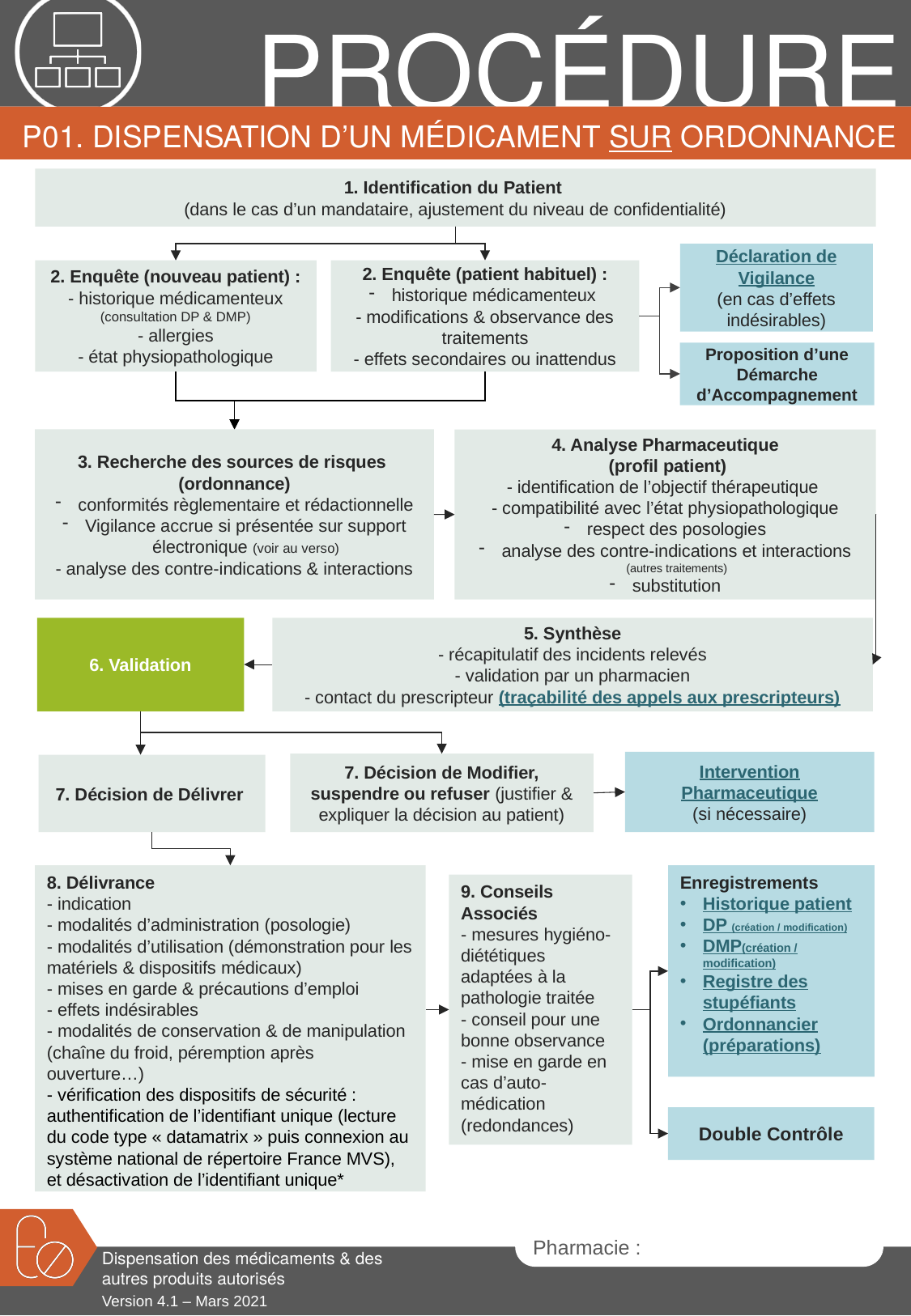

# P01. Dispensation d’un Médicament sur Ordonnance
1. Identification du Patient
(dans le cas d’un mandataire, ajustement du niveau de confidentialité)
Déclaration de Vigilance
(en cas d’effets indésirables)
2. Enquête (nouveau patient) :
- historique médicamenteux (consultation DP & DMP)
- allergies
- état physiopathologique
2. Enquête (patient habituel) :
historique médicamenteux
- modifications & observance des traitements
- effets secondaires ou inattendus
Proposition d’une Démarche d’Accompagnement
3. Recherche des sources de risques
(ordonnance)
conformités règlementaire et rédactionnelle
Vigilance accrue si présentée sur support électronique (voir au verso)
- analyse des contre-indications & interactions
4. Analyse Pharmaceutique
 (profil patient)
- identification de l’objectif thérapeutique
- compatibilité avec l’état physiopathologique
respect des posologies
analyse des contre-indications et interactions (autres traitements)
substitution
6. Validation
5. Synthèse
- récapitulatif des incidents relevés
- validation par un pharmacien
- contact du prescripteur (traçabilité des appels aux prescripteurs)
Intervention Pharmaceutique
(si nécessaire)
7. Décision de Modifier, suspendre ou refuser (justifier & expliquer la décision au patient)
7. Décision de Délivrer
8. Délivrance
- indication
- modalités d’administration (posologie)
- modalités d’utilisation (démonstration pour les matériels & dispositifs médicaux)
- mises en garde & précautions d’emploi
- effets indésirables
- modalités de conservation & de manipulation (chaîne du froid, péremption après ouverture…)
- vérification des dispositifs de sécurité : authentification de l’identifiant unique (lecture du code type « datamatrix » puis connexion au système national de répertoire France MVS), et désactivation de l’identifiant unique*
Enregistrements
Historique patient
DP (création / modification)
DMP(création / modification)
Registre des stupéfiants
Ordonnancier (préparations)

9. Conseils Associés
- mesures hygiéno-diététiques adaptées à la pathologie traitée
- conseil pour une bonne observance
- mise en garde en cas d’auto-médication (redondances)
Double Contrôle